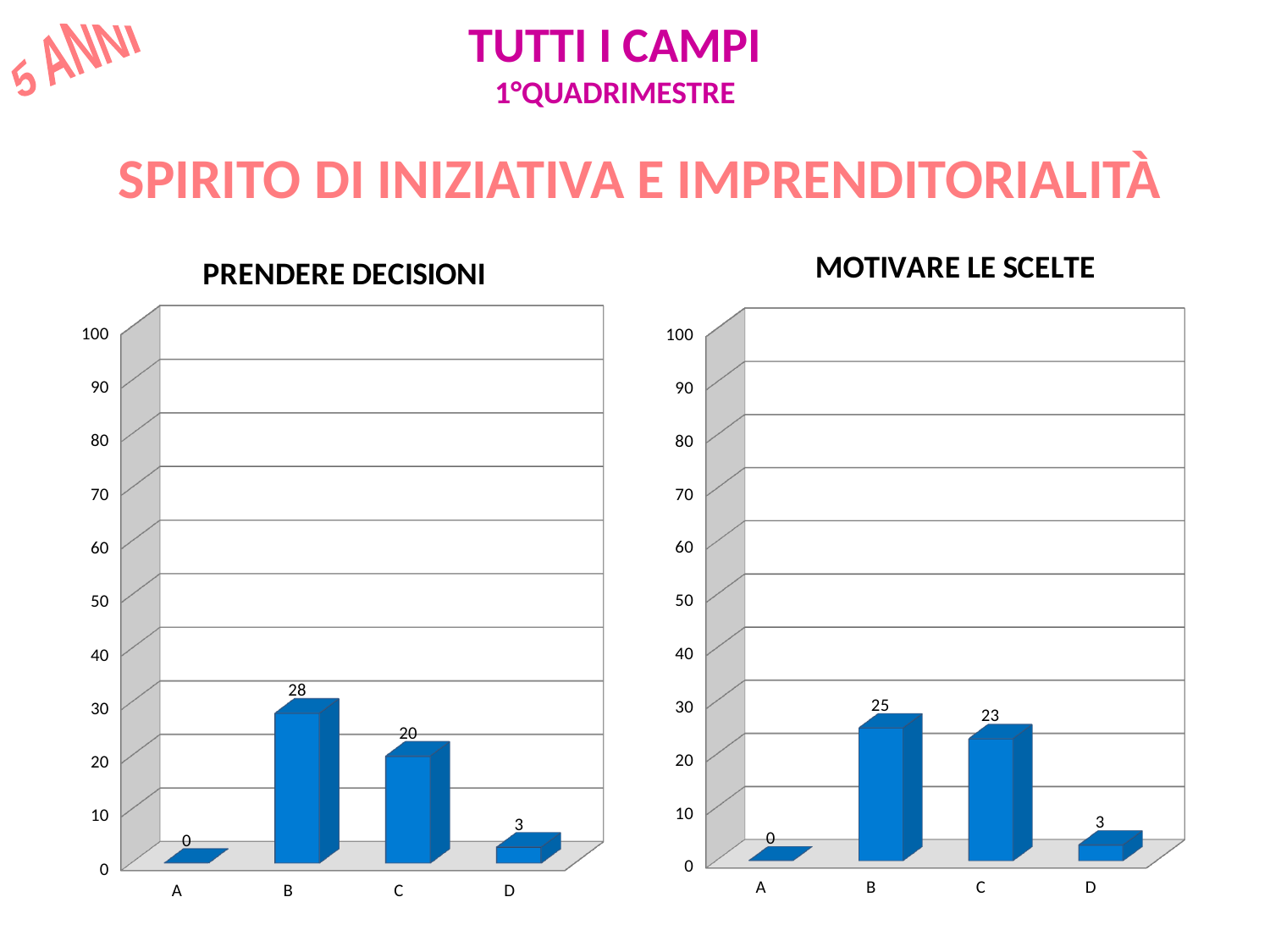

TUTTI I CAMPI
1°QUADRIMESTRE
5 ANNI
Spirito di iniziativa e imprenditorialità

[unsupported chart]

[unsupported chart]